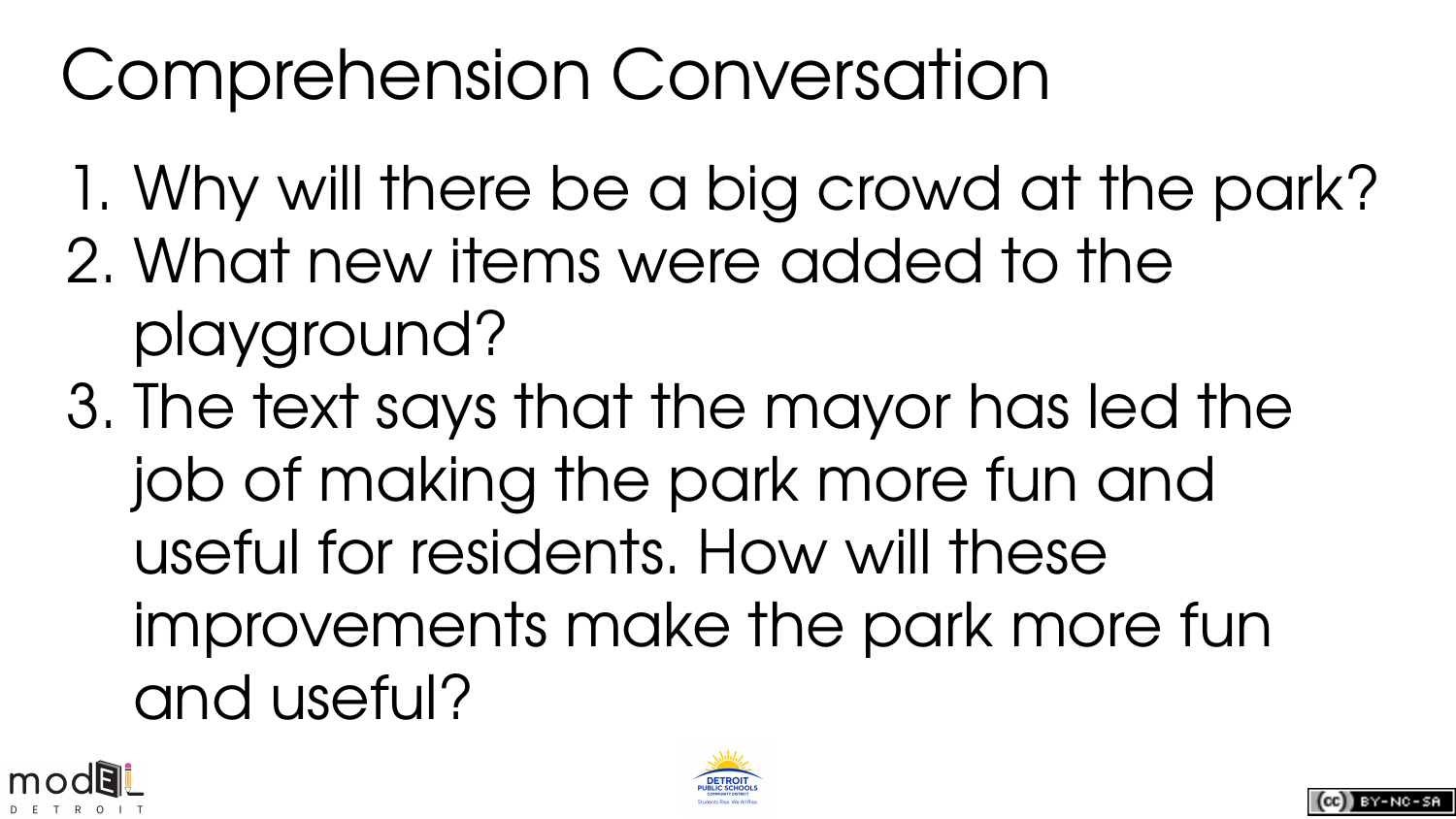

# Comprehension Conversation
Why will there be a big crowd at the park?
What new items were added to the playground?
The text says that the mayor has led the job of making the park more fun and useful for residents. How will these improvements make the park more fun and useful?